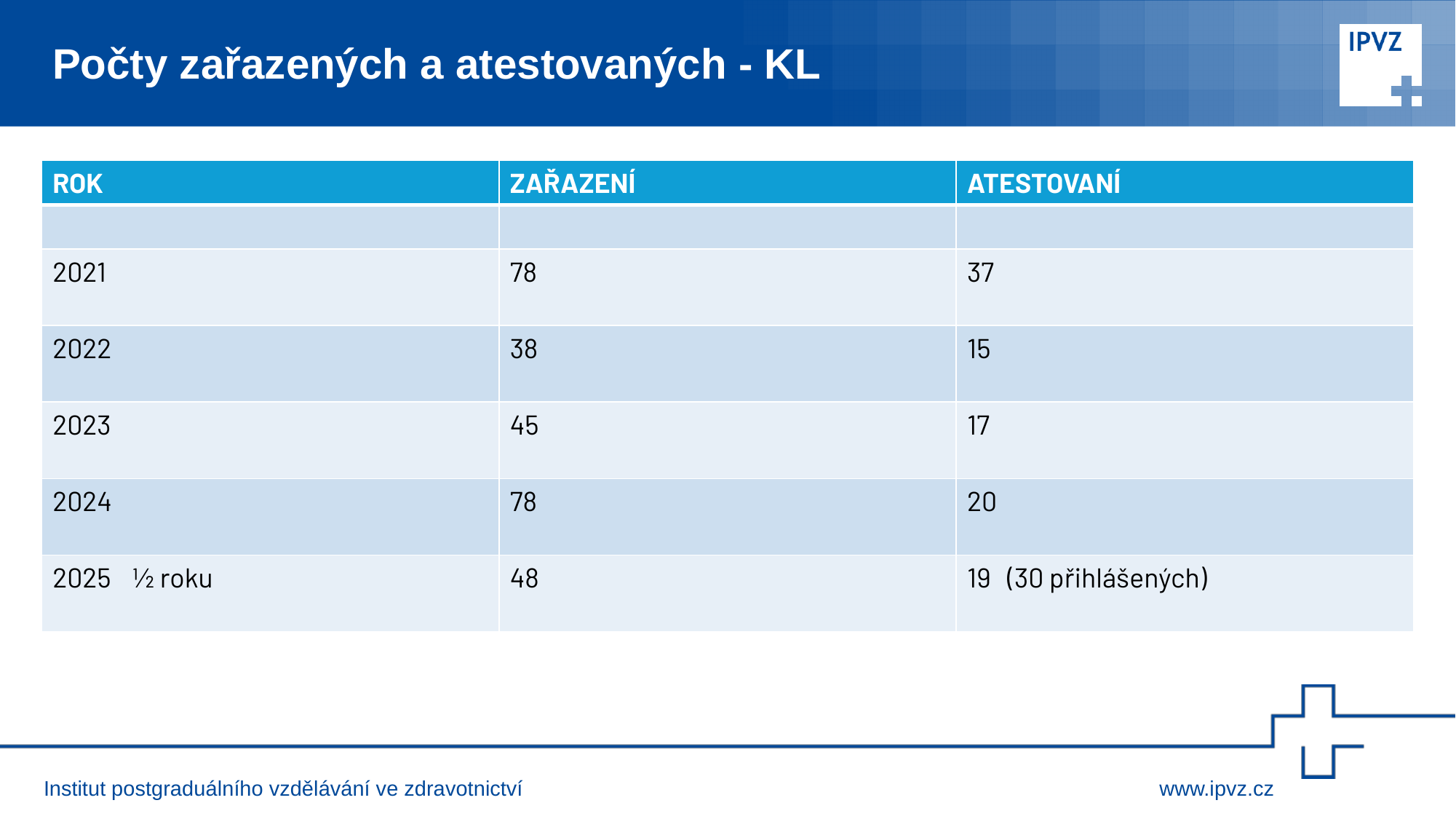

# Počty zařazených a atestovaných - KL
| ROK | ZAŘAZENÍ | ATESTOVANÍ |
| --- | --- | --- |
|  |  |  |
| 2021 | 78 | 37 |
| 2022 | 38 | 15 |
| 2023 | 45 | 17 |
| 2024 | 78 | 20 |
| ½ roku | 48 | 19 (30 přihlášených) |